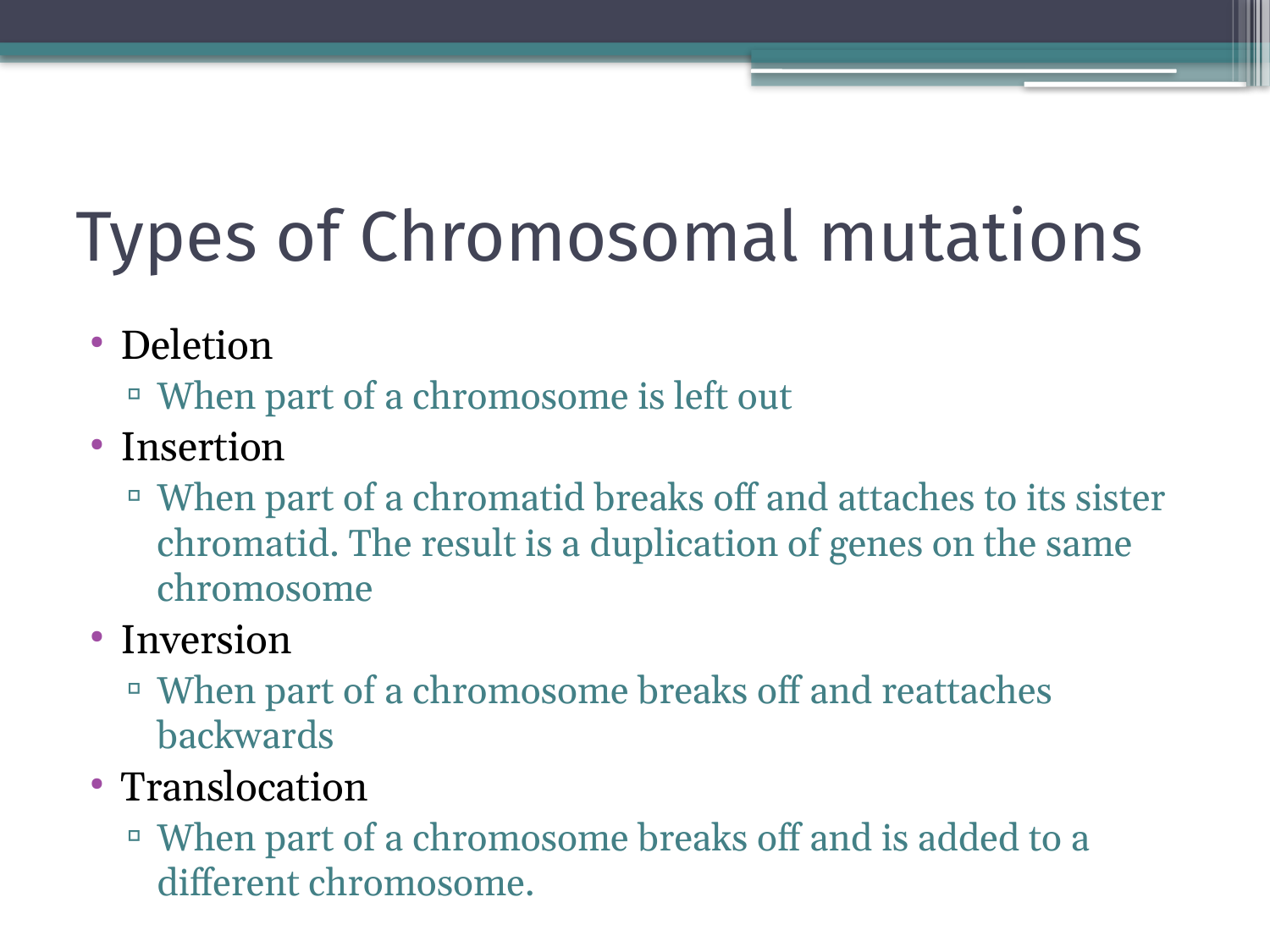

# Types of Chromosomal mutations
Deletion
When part of a chromosome is left out
Insertion
When part of a chromatid breaks off and attaches to its sister chromatid. The result is a duplication of genes on the same chromosome
Inversion
When part of a chromosome breaks off and reattaches backwards
Translocation
When part of a chromosome breaks off and is added to a different chromosome.